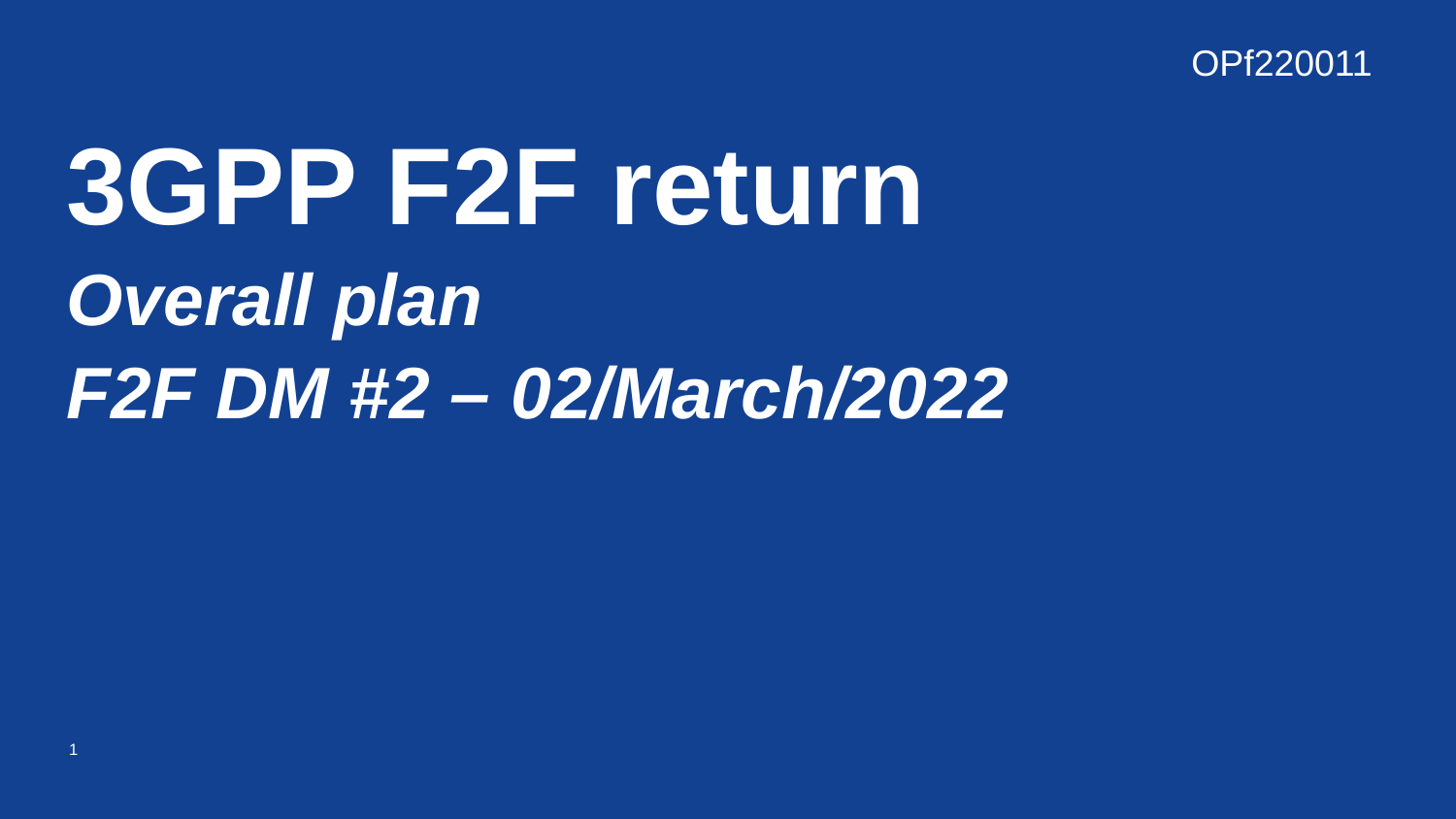

OPf220011
3GPP F2F return
Overall plan
F2F DM #2 – 02/March/2022